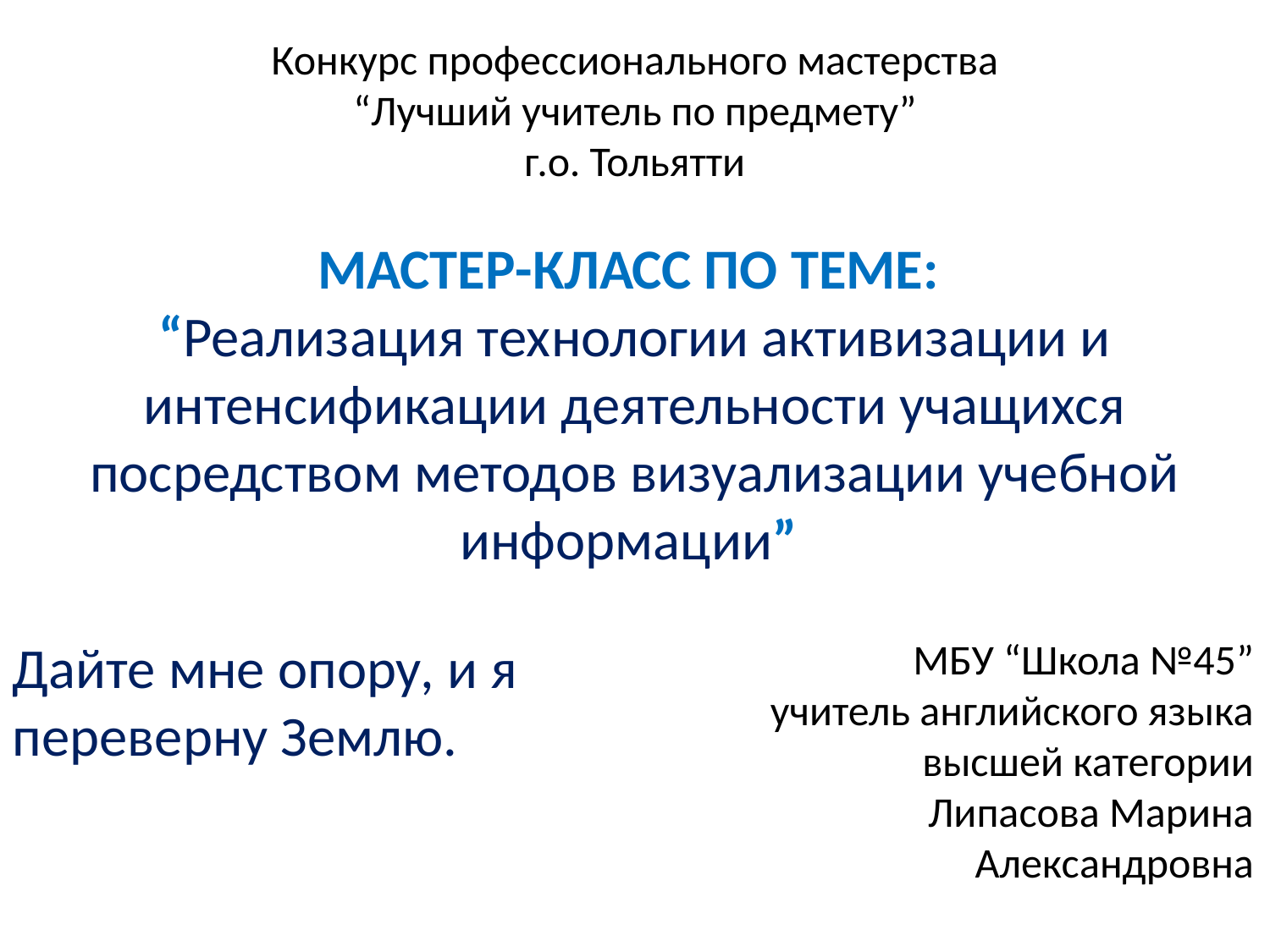

Конкурс профессионального мастерства
“Лучший учитель по предмету”
г.о. Тольятти
Мастер-класс по теме:
“Реализация технологии активизации и интенсификации деятельности учащихся посредством методов визуализации учебной информации”
Дайте мне опору, и я
переверну Землю.
МБУ “Школа №45”
учитель английского языка
 высшей категории
Липасова Марина Александровна